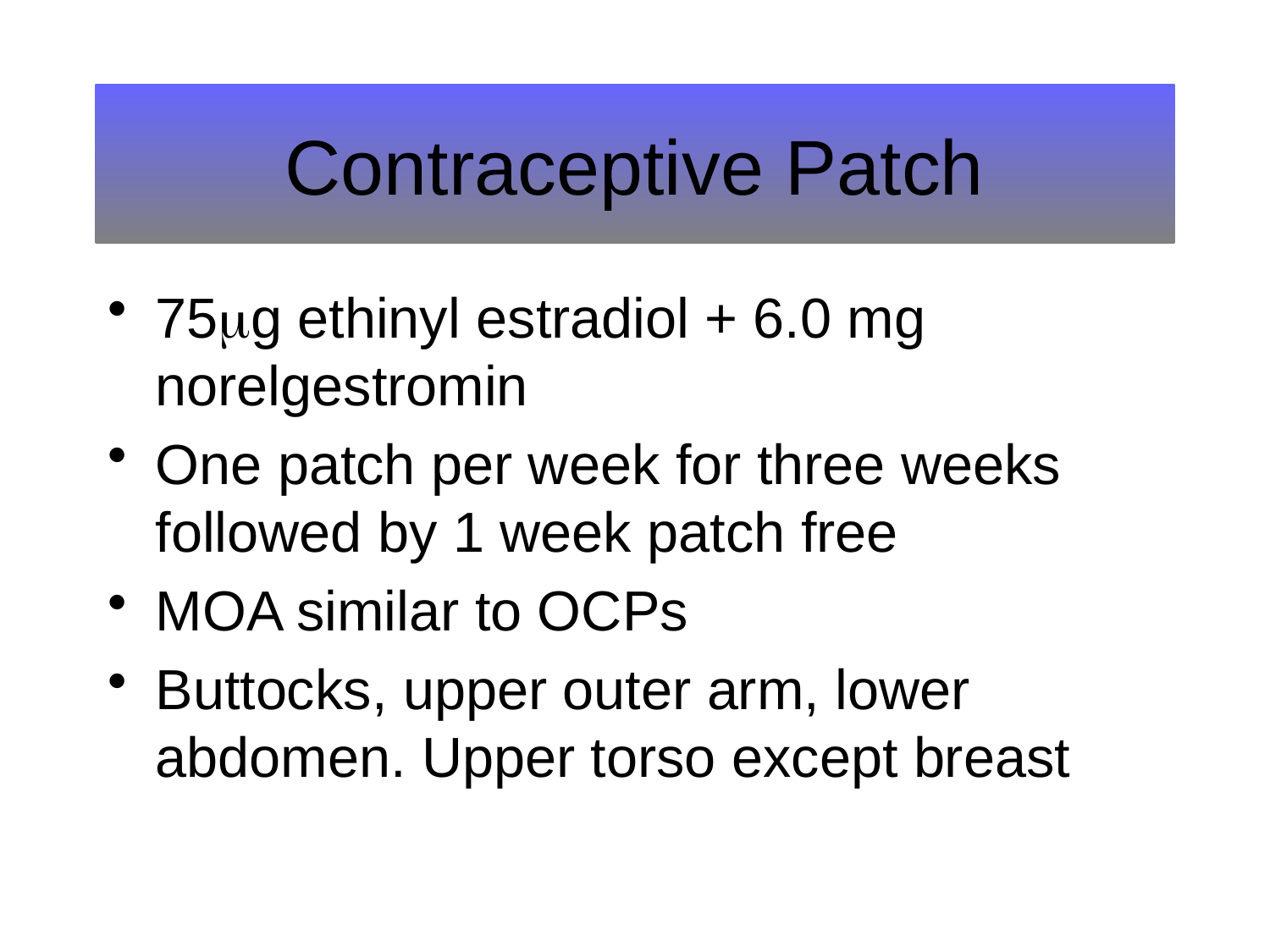

# Contraceptive Patch
75μg ethinyl estradiol + 6.0 mg norelgestromin
One patch per week for three weeks followed by 1 week patch free
MOA similar to OCPs
Buttocks, upper outer arm, lower abdomen. Upper torso except breast